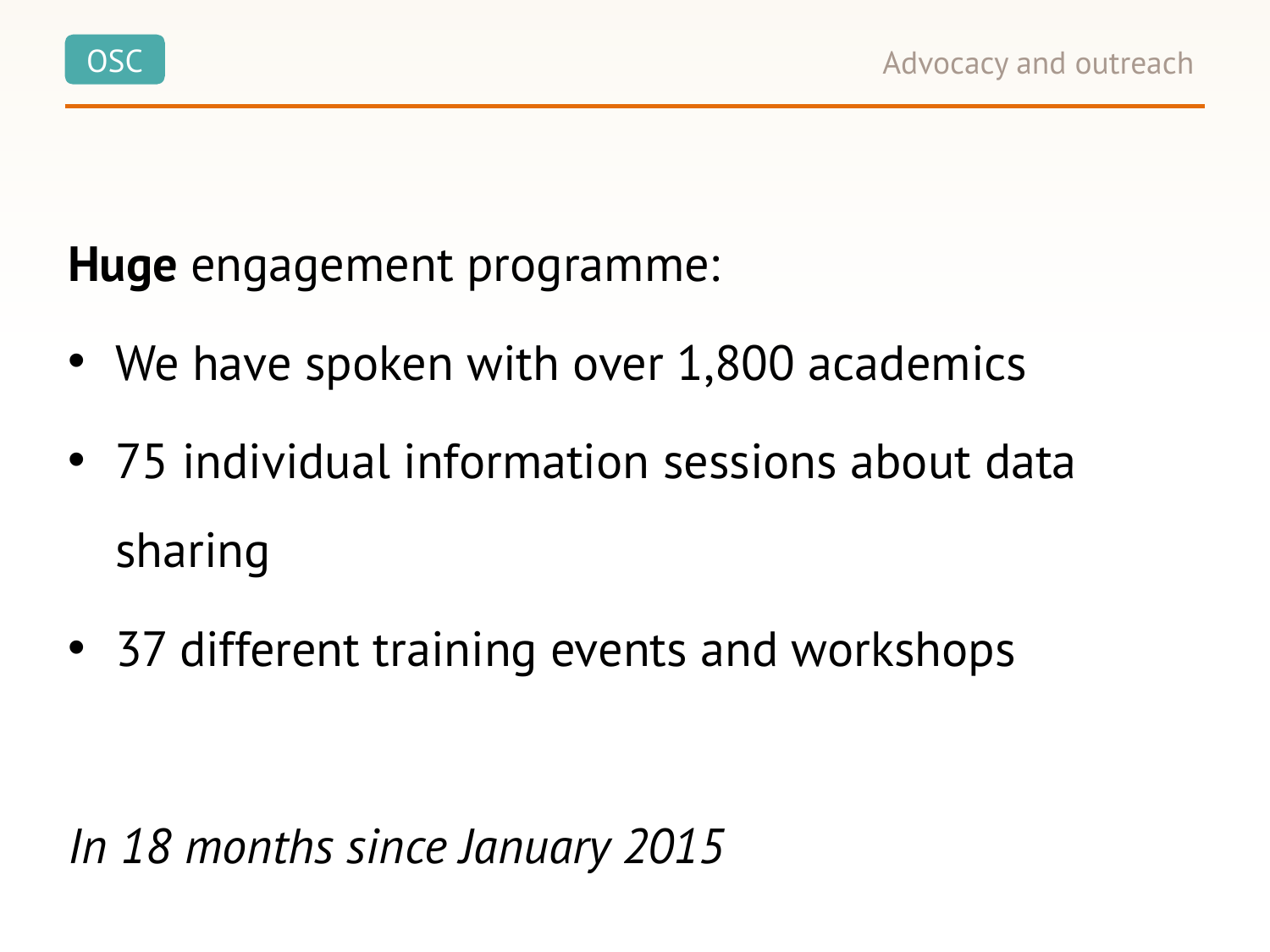

# Advocacy and outreach
Huge engagement programme:
We have spoken with over 1,800 academics
75 individual information sessions about data sharing
37 different training events and workshops

In 18 months since January 2015
2015)